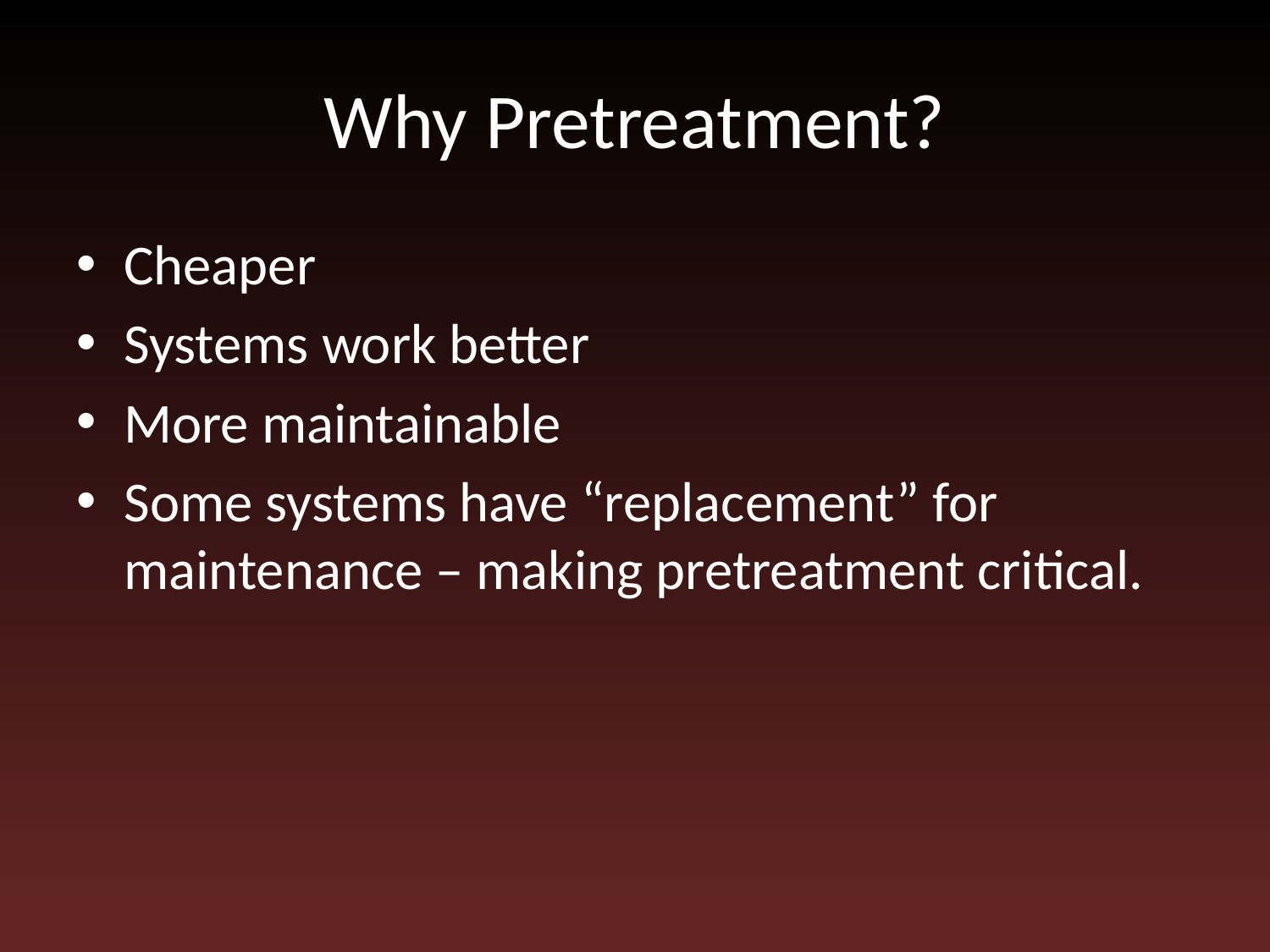

# Why Pretreatment?
Cheaper
Systems work better
More maintainable
Some systems have “replacement” for maintenance – making pretreatment critical.